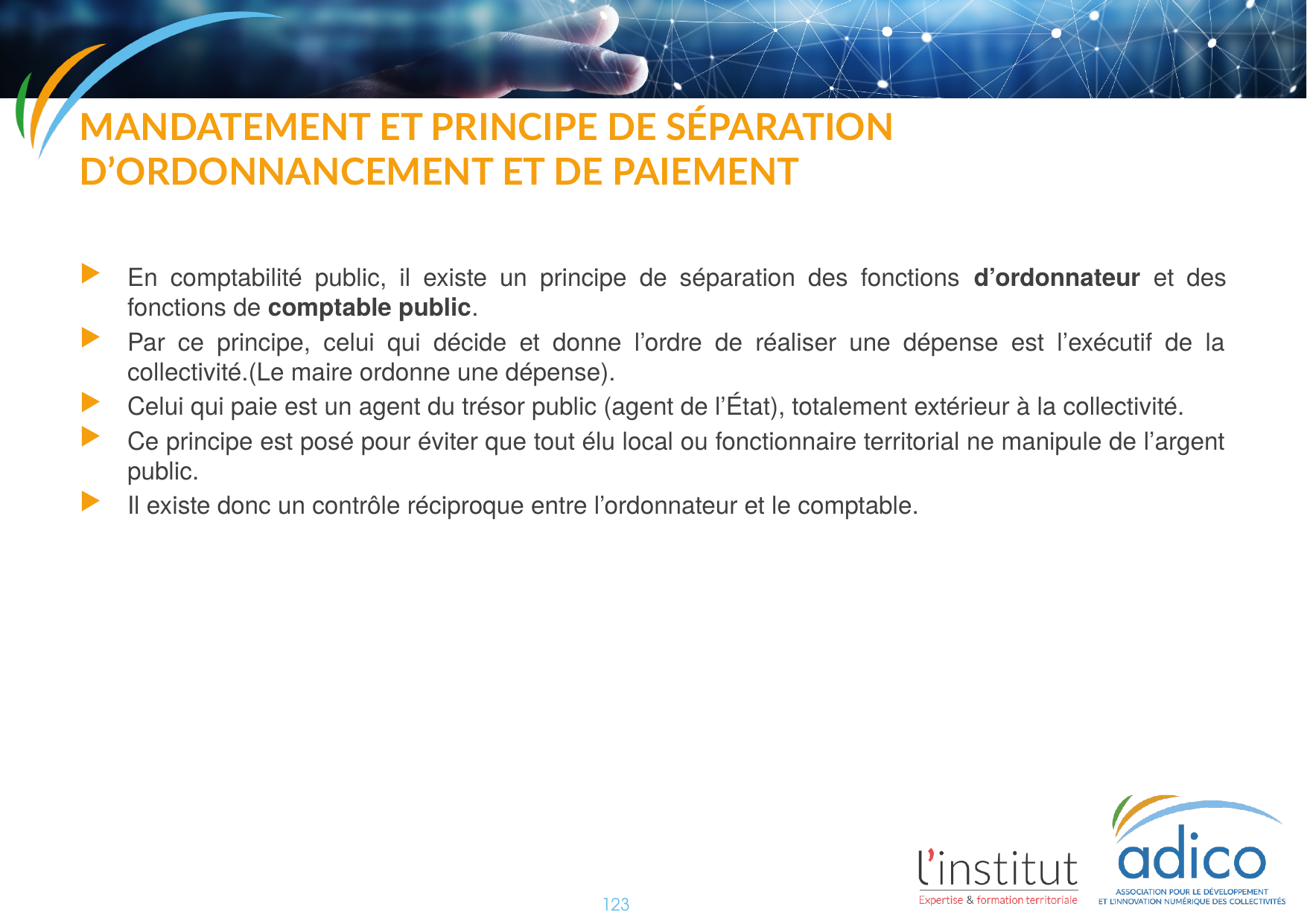

# Mandatement et principe de séparation d’ordonnancement et de paiement
En comptabilité public, il existe un principe de séparation des fonctions d’ordonnateur et des fonctions de comptable public.
Par ce principe, celui qui décide et donne l’ordre de réaliser une dépense est l’exécutif de la collectivité.(Le maire ordonne une dépense).
Celui qui paie est un agent du trésor public (agent de l’État), totalement extérieur à la collectivité.
Ce principe est posé pour éviter que tout élu local ou fonctionnaire territorial ne manipule de l’argent public.
Il existe donc un contrôle réciproque entre l’ordonnateur et le comptable.